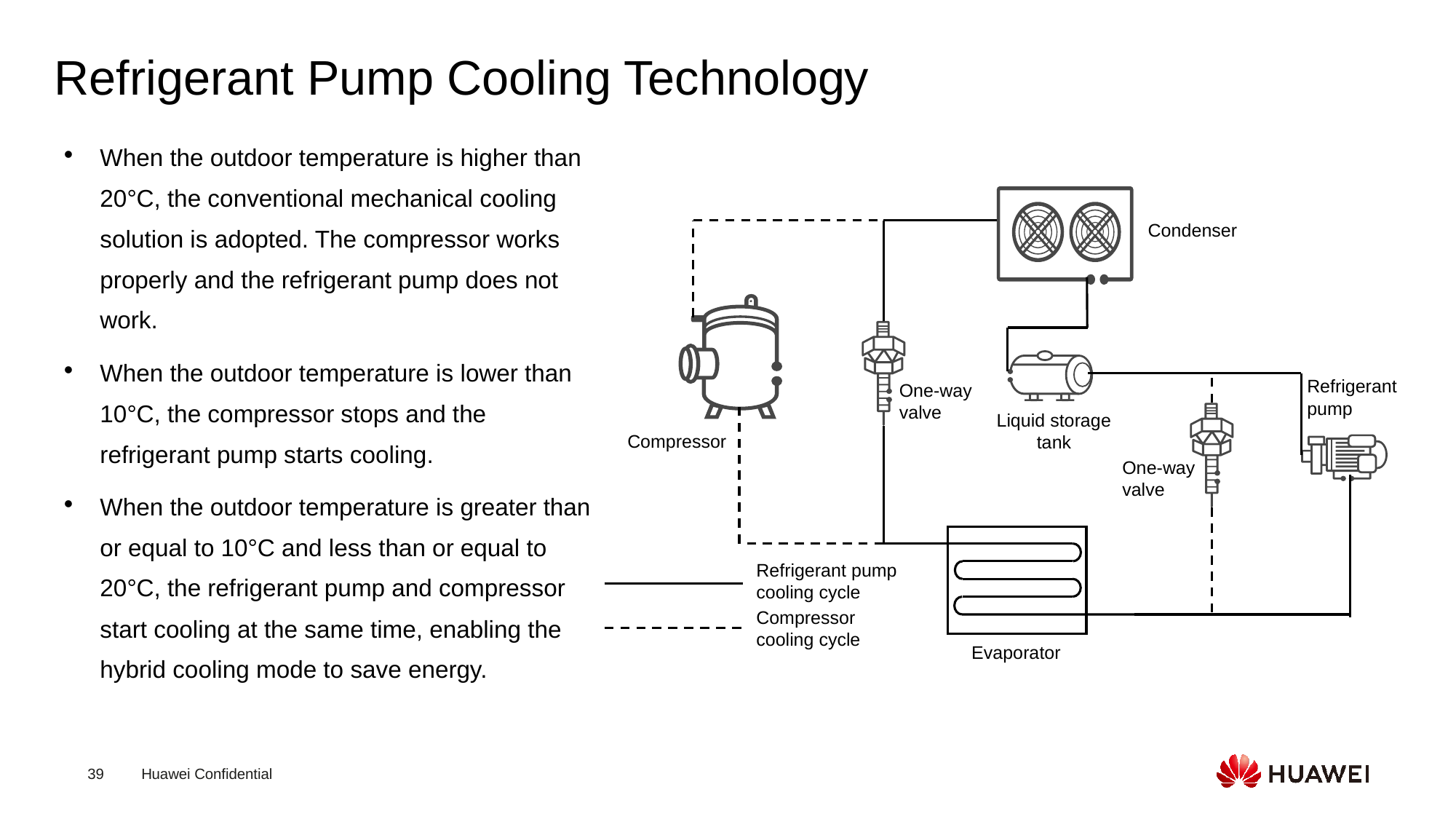

# Refrigerant Pump Cooling Technology
When the outdoor temperature is higher than 20°C, the conventional mechanical cooling solution is adopted. The compressor works properly and the refrigerant pump does not work.
When the outdoor temperature is lower than 10°C, the compressor stops and the refrigerant pump starts cooling.
When the outdoor temperature is greater than or equal to 10°C and less than or equal to 20°C, the refrigerant pump and compressor start cooling at the same time, enabling the hybrid cooling mode to save energy.

Condenser

Refrigerant pump
One-way valve

Liquid storage tank
Compressor

One-way valve

Evaporator
Refrigerant pump cooling cycle
Compressor cooling cycle